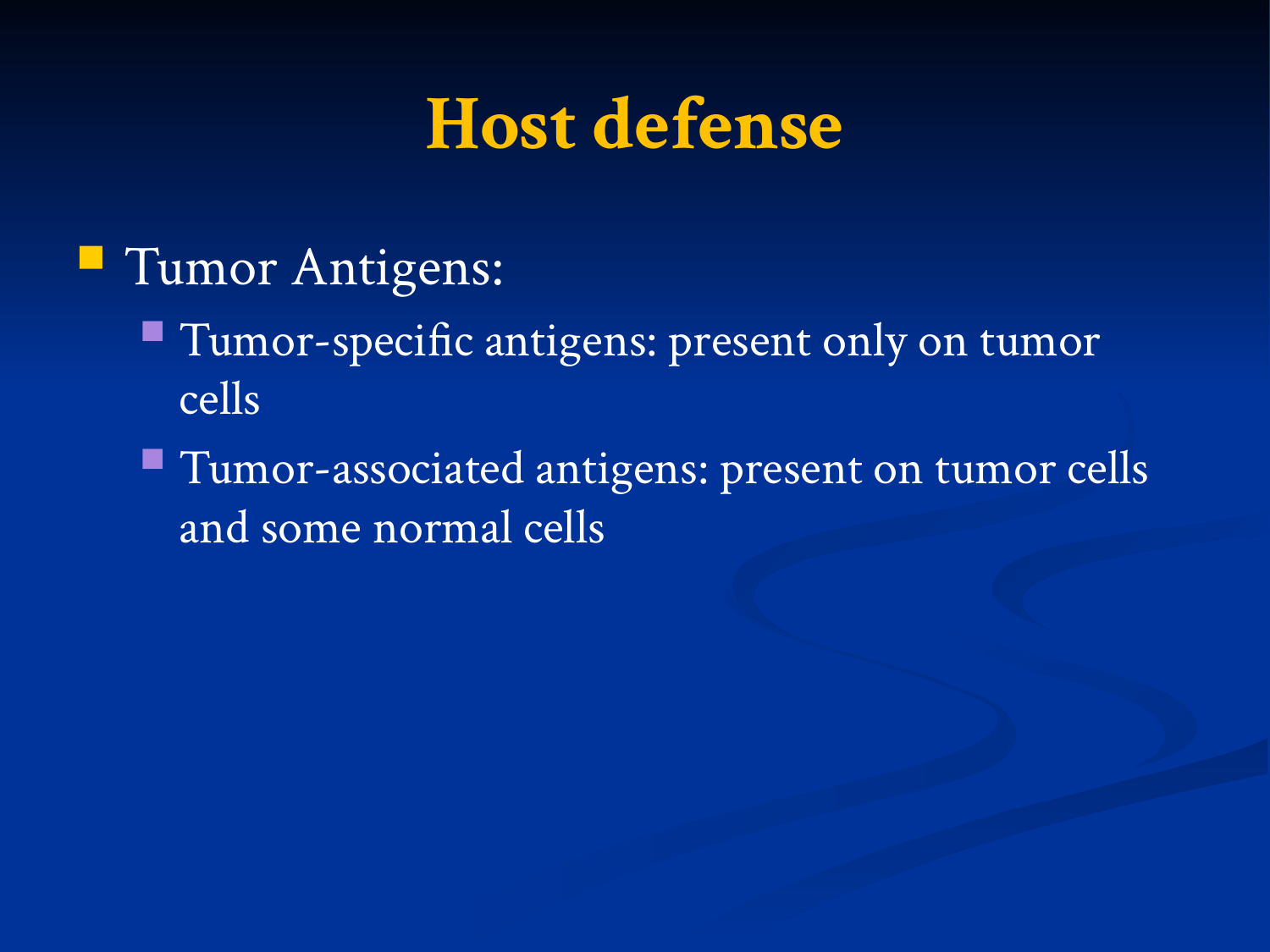

# Host defense
Tumor Antigens:
Tumor-specific antigens: present only on tumor cells
Tumor-associated antigens: present on tumor cells and some normal cells